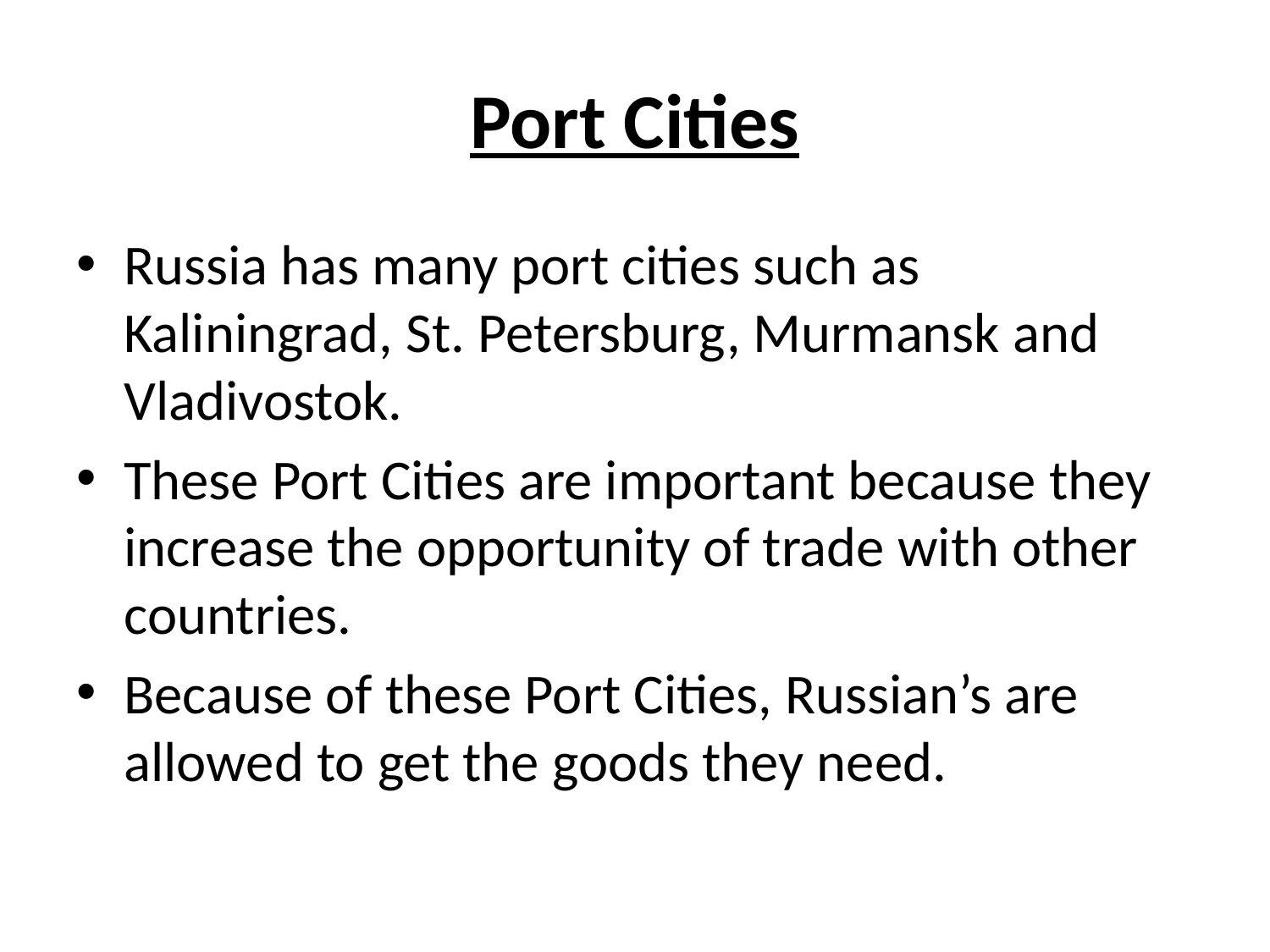

# Port Cities
Russia has many port cities such as Kaliningrad, St. Petersburg, Murmansk and Vladivostok.
These Port Cities are important because they increase the opportunity of trade with other countries.
Because of these Port Cities, Russian’s are allowed to get the goods they need.